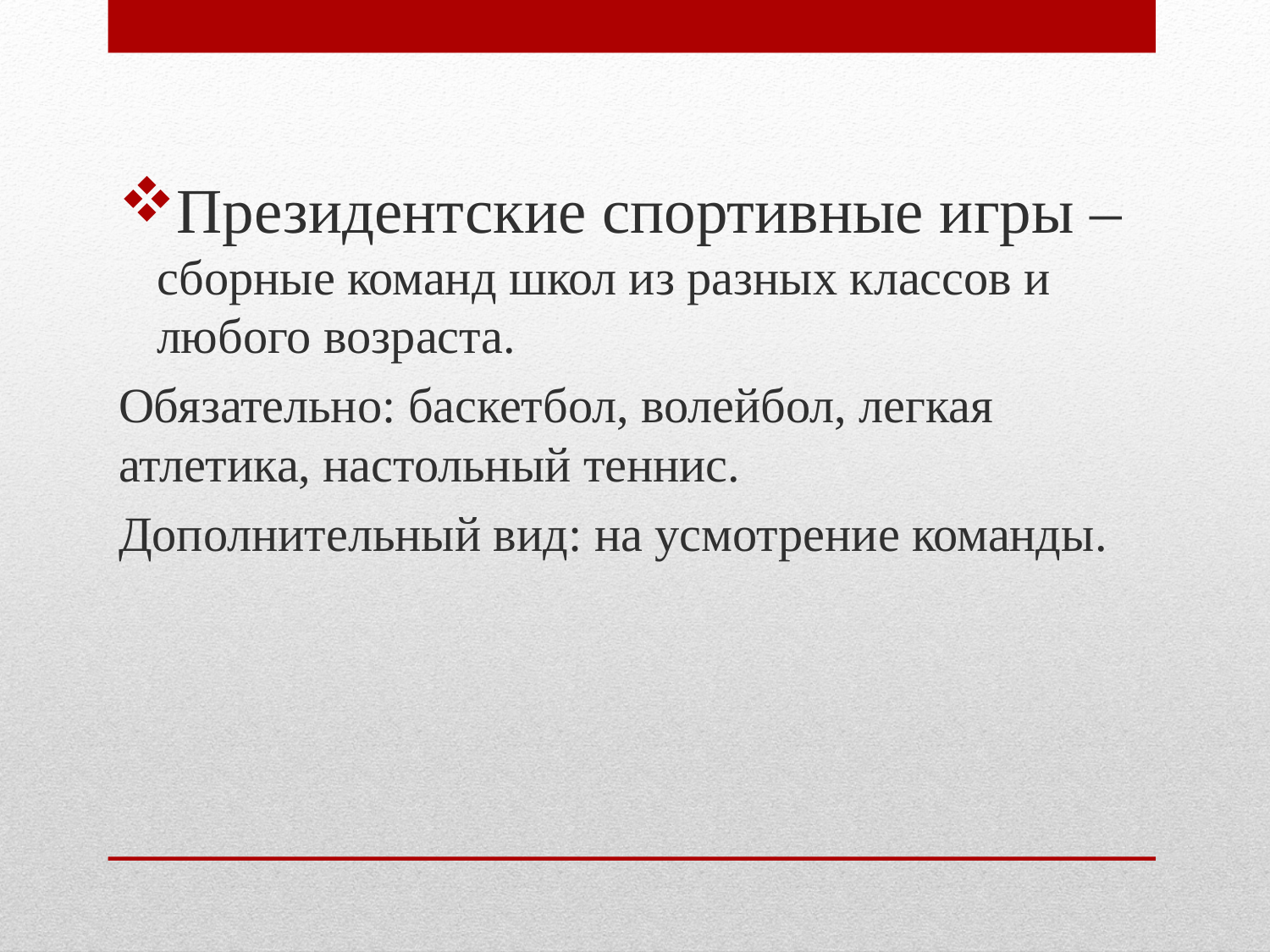

Президентские спортивные игры – сборные команд школ из разных классов и любого возраста.
Обязательно: баскетбол, волейбол, легкая атлетика, настольный теннис.
Дополнительный вид: на усмотрение команды.
#